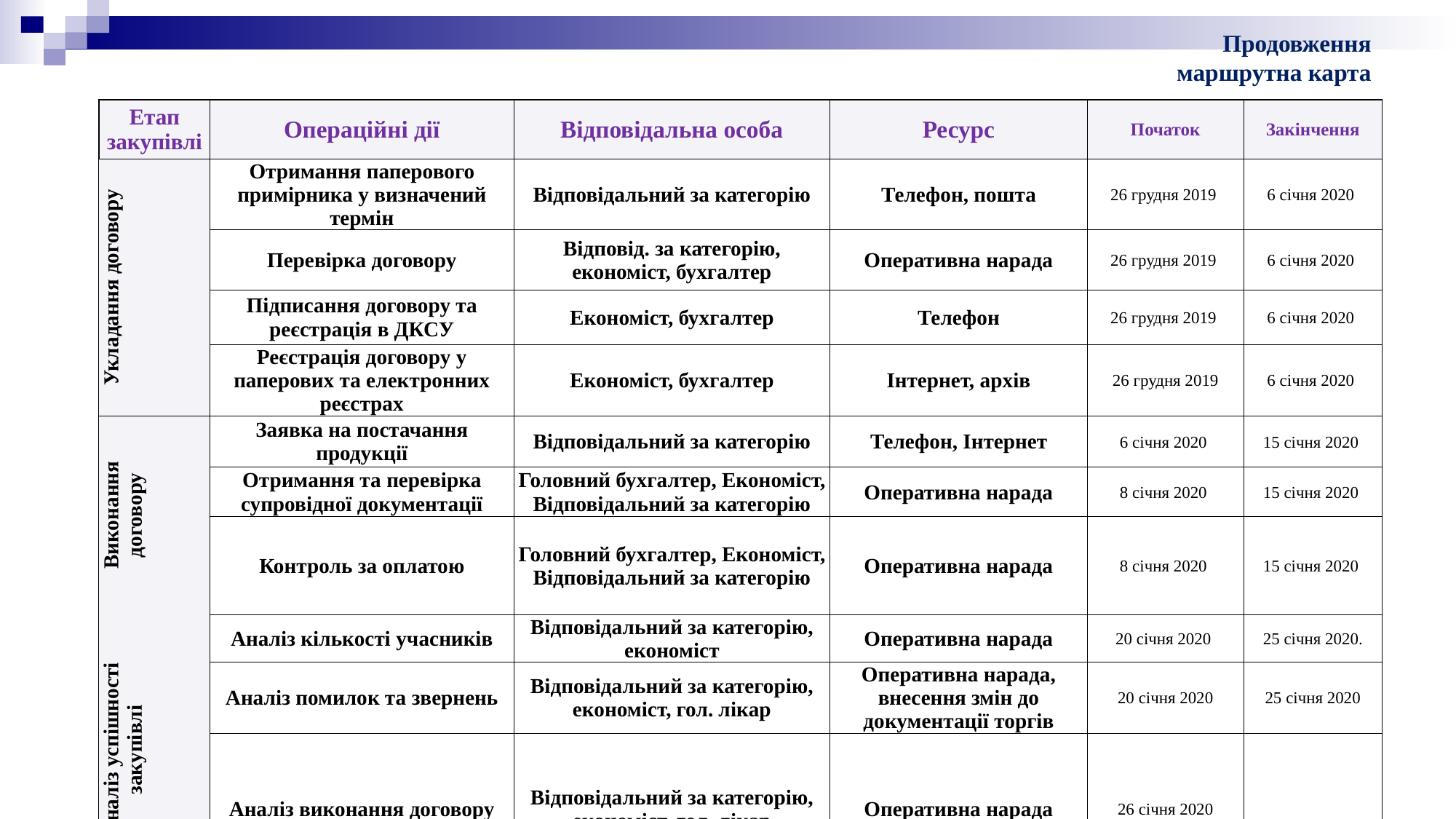

# Продовження маршрутна карта
| Етап закупівлі | Операційні дії | Відповідальна особа | Ресурс | Початок | Закінчення |
| --- | --- | --- | --- | --- | --- |
| Укладання договору | Отримання паперового примірника у визначений термін | Відповідальний за категорію | Телефон, пошта | 26 грудня 2019 | 6 січня 2020 |
|  | Перевірка договору | Відповід. за категорію, економіст, бухгалтер | Оперативна нарада | 26 грудня 2019 | 6 січня 2020 |
|  | Підписання договору та реєстрація в ДКСУ | Економіст, бухгалтер | Телефон | 26 грудня 2019 | 6 січня 2020 |
|  | Реєстрація договору у паперових та електронних реєстрах | Економіст, бухгалтер | Інтернет, архів | 26 грудня 2019 | 6 січня 2020 |
| Виконання договору | Заявка на постачання продукції | Відповідальний за категорію | Телефон, Інтернет | 6 січня 2020 | 15 січня 2020 |
|  | Отримання та перевірка супровідної документації | Головний бухгалтер, Економіст, Відповідальний за категорію | Оперативна нарада | 8 січня 2020 | 15 січня 2020 |
|  | Контроль за оплатою | Головний бухгалтер, Економіст, Відповідальний за категорію | Оперативна нарада | 8 січня 2020 | 15 січня 2020 |
| Аналіз успішності закупівлі | Аналіз кількості учасників | Відповідальний за категорію, економіст | Оперативна нарада | 20 січня 2020 | 25 січня 2020. |
|  | Аналіз помилок та звернень | Відповідальний за категорію, економіст, гол. лікар | Оперативна нарада, внесення змін до документації торгів | 20 січня 2020 | 25 січня 2020 |
|  | Аналіз виконання договору | Відповідальний за категорію, економіст, гол. лікар | Оперативна нарада | 26 січня 2020 |  |